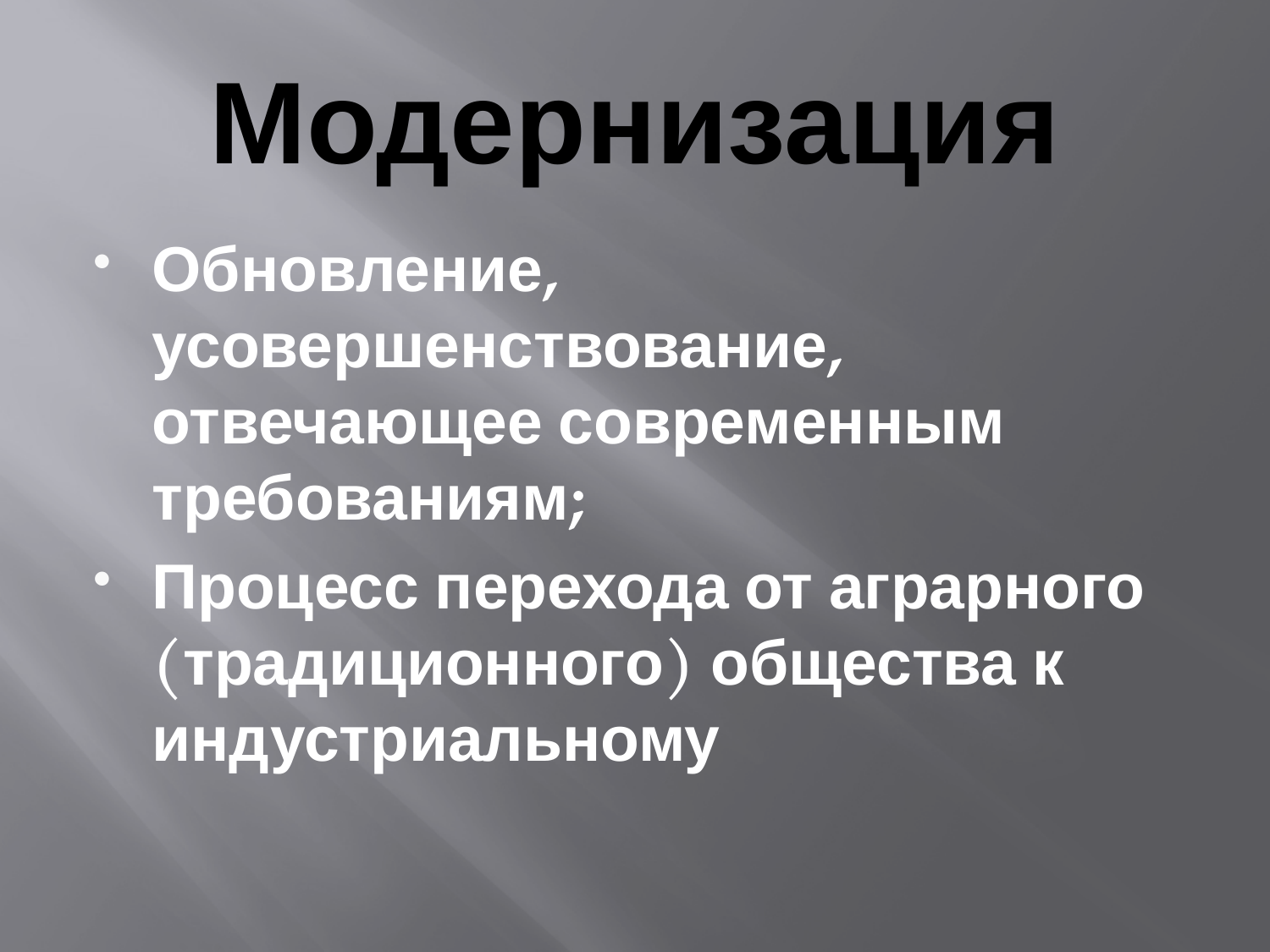

# Модернизация
Обновление, усовершенствование, отвечающее современным требованиям;
Процесс перехода от аграрного (традиционного) общества к индустриальному